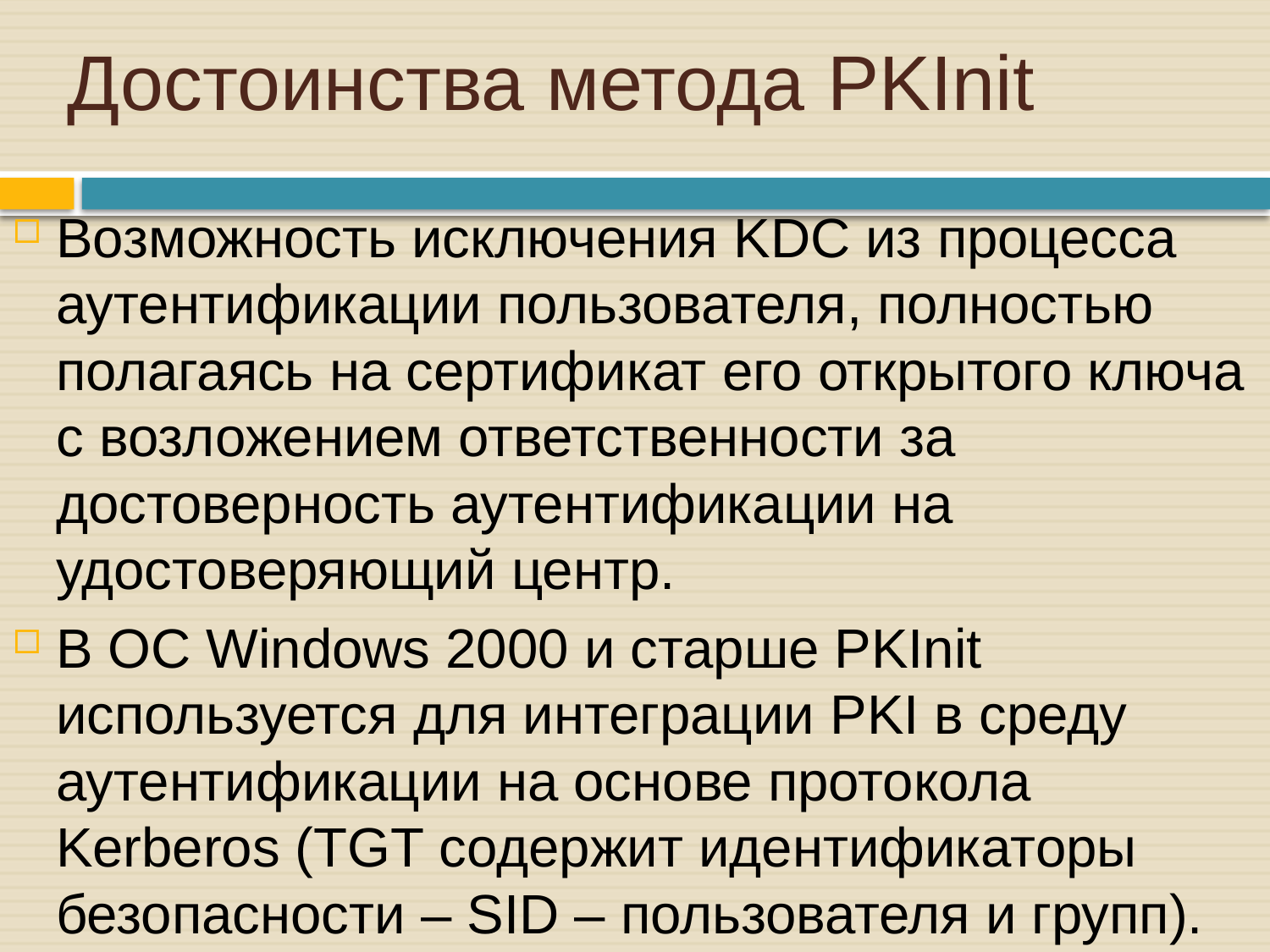

# Достоинства метода PKInit
Возможность исключения KDC из процесса аутентификации пользователя, полностью полагаясь на сертификат его открытого ключа с возложением ответственности за достоверность аутентификации на удостоверяющий центр.
В ОС Windows 2000 и старше PKInit используется для интеграции PKI в среду аутентификации на основе протокола Kerberos (TGT содержит идентификаторы безопасности – SID – пользователя и групп).